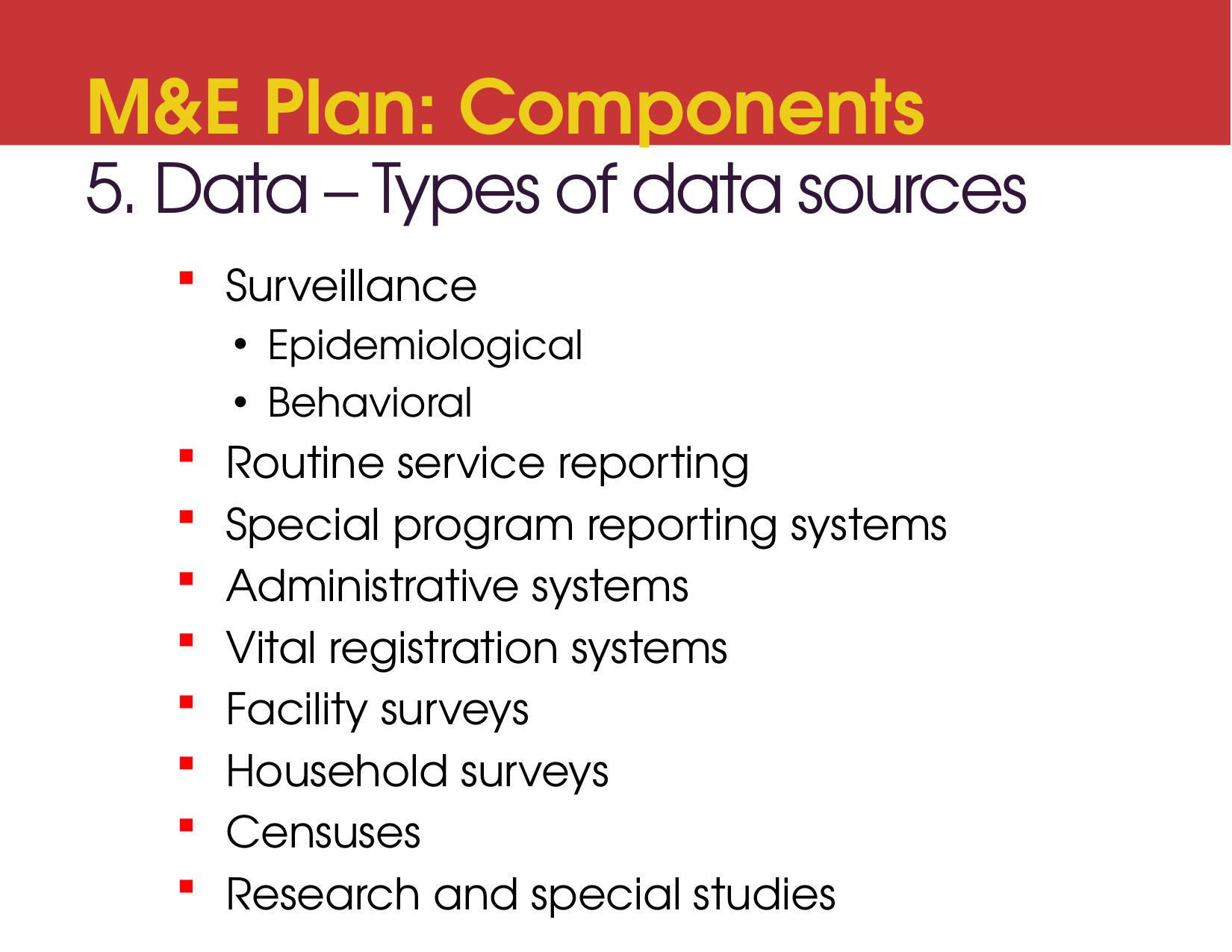

# M&E Plan: Components 5. Data – Types of data sources
Surveillance
Epidemiological
Behavioral
Routine service reporting
Special program reporting systems
Administrative systems
Vital registration systems
Facility surveys
Household surveys
Censuses
Research and special studies